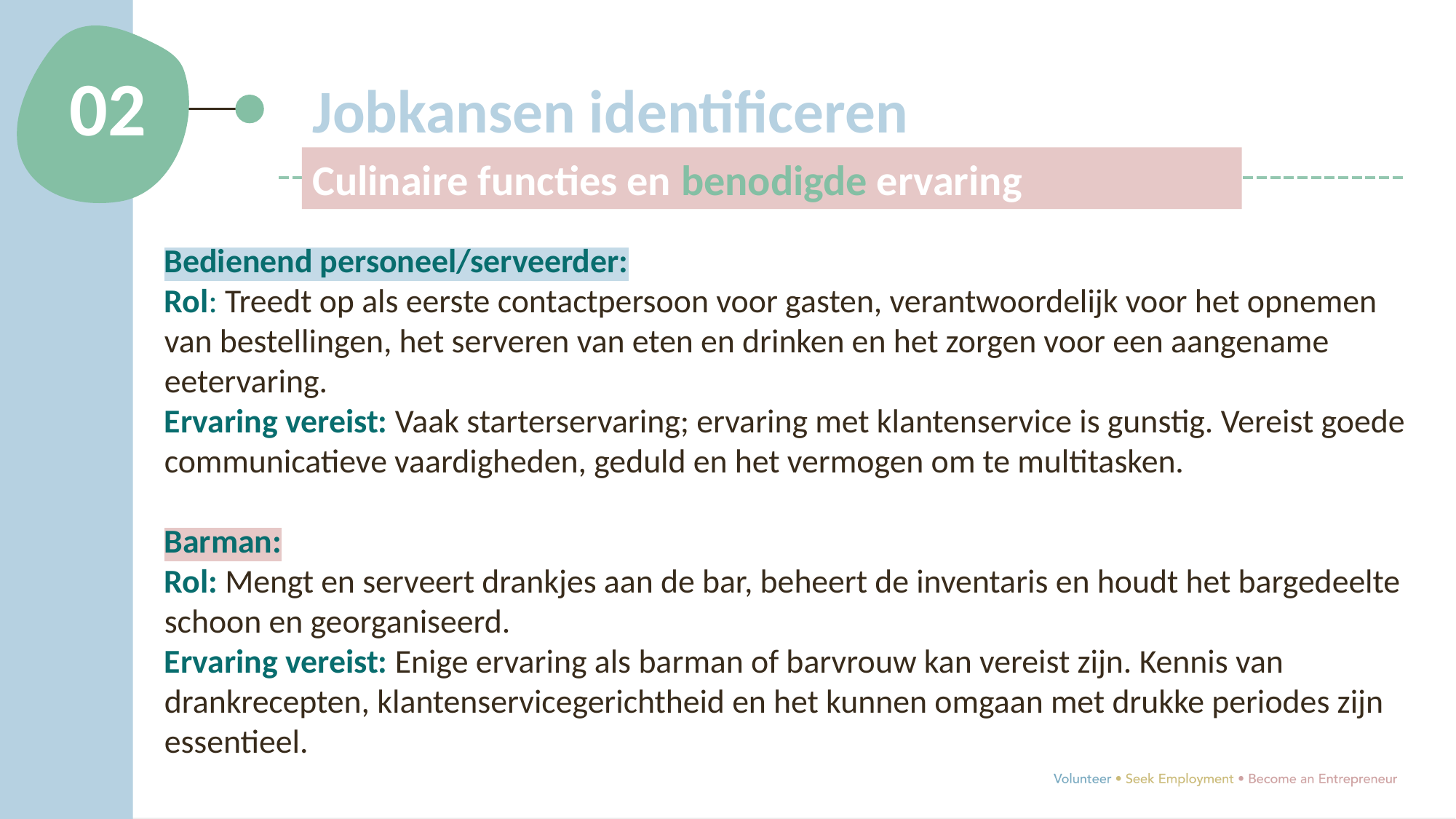

02
Jobkansen identificeren

Culinaire functies en benodigde ervaring
Bedienend personeel/serveerder:
Rol: Treedt op als eerste contactpersoon voor gasten, verantwoordelijk voor het opnemen van bestellingen, het serveren van eten en drinken en het zorgen voor een aangename eetervaring.
Ervaring vereist: Vaak starterservaring; ervaring met klantenservice is gunstig. Vereist goede communicatieve vaardigheden, geduld en het vermogen om te multitasken.

Barman:
Rol: Mengt en serveert drankjes aan de bar, beheert de inventaris en houdt het bargedeelte schoon en georganiseerd.
Ervaring vereist: Enige ervaring als barman of barvrouw kan vereist zijn. Kennis van drankrecepten, klantenservicegerichtheid en het kunnen omgaan met drukke periodes zijn essentieel.